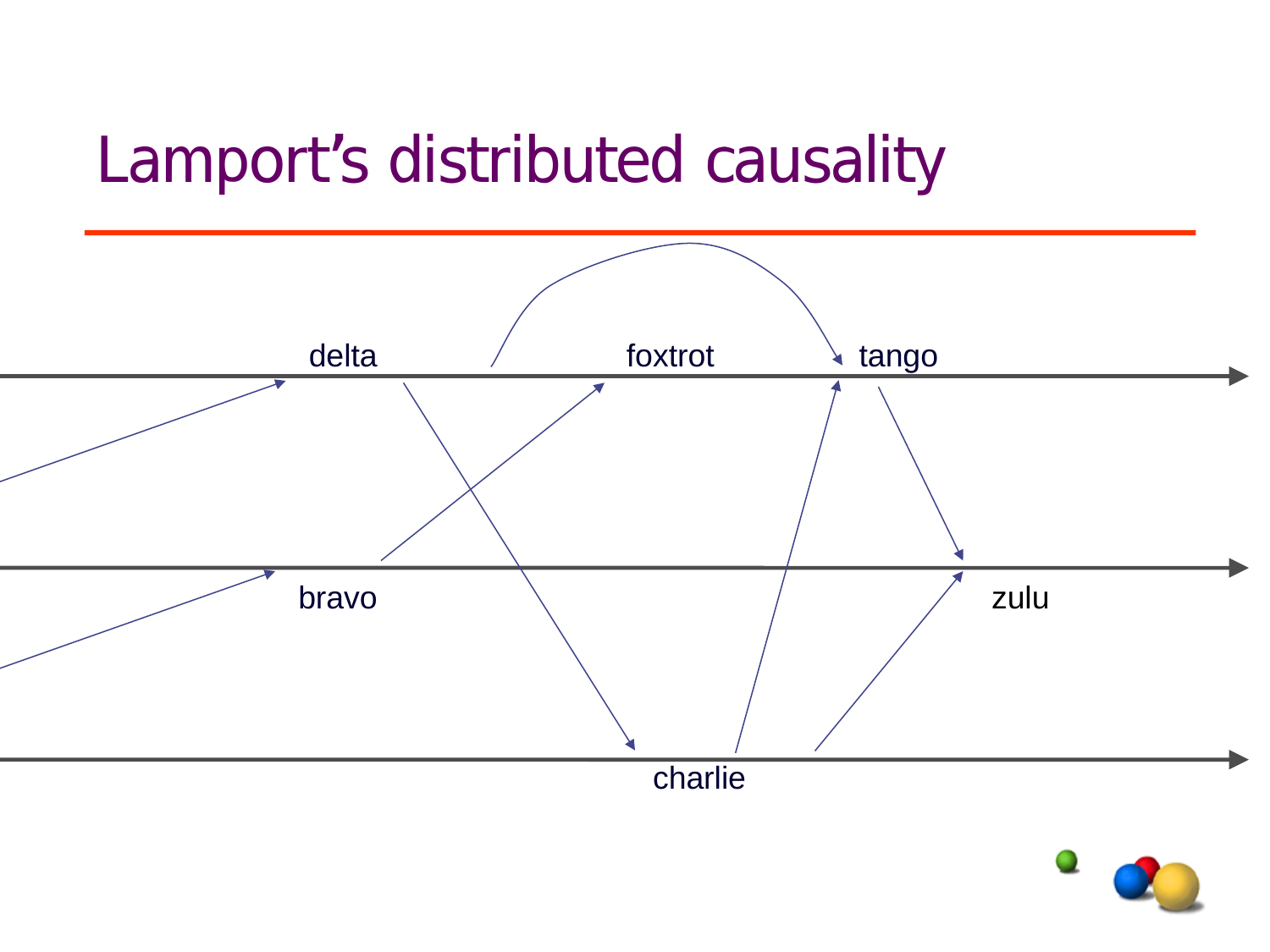

# Lamport’s distributed causality

delta
foxtrot
tango

bravo

zulu
charlie